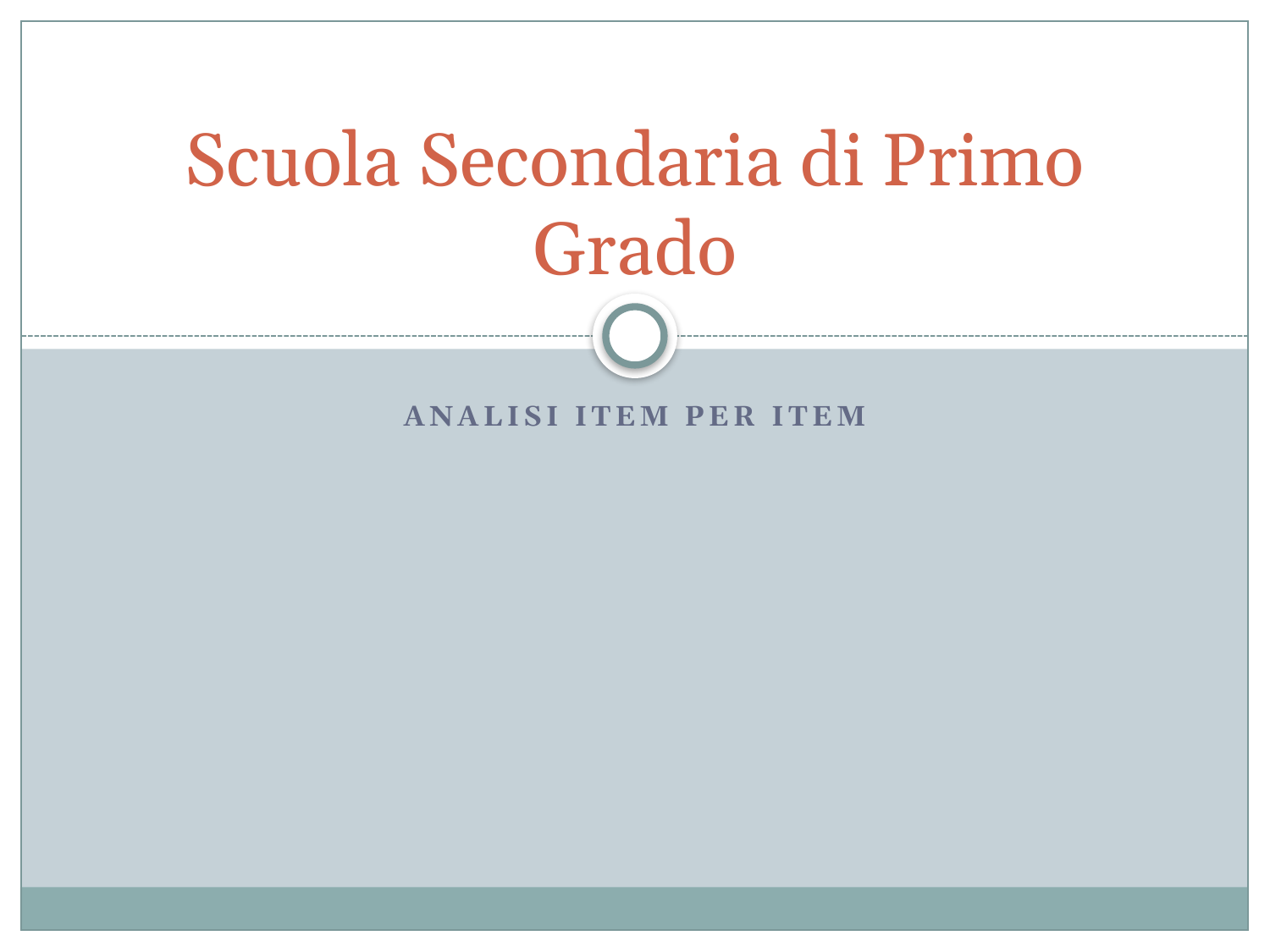

# Scuola Secondaria di Primo Grado
Analisi item per item